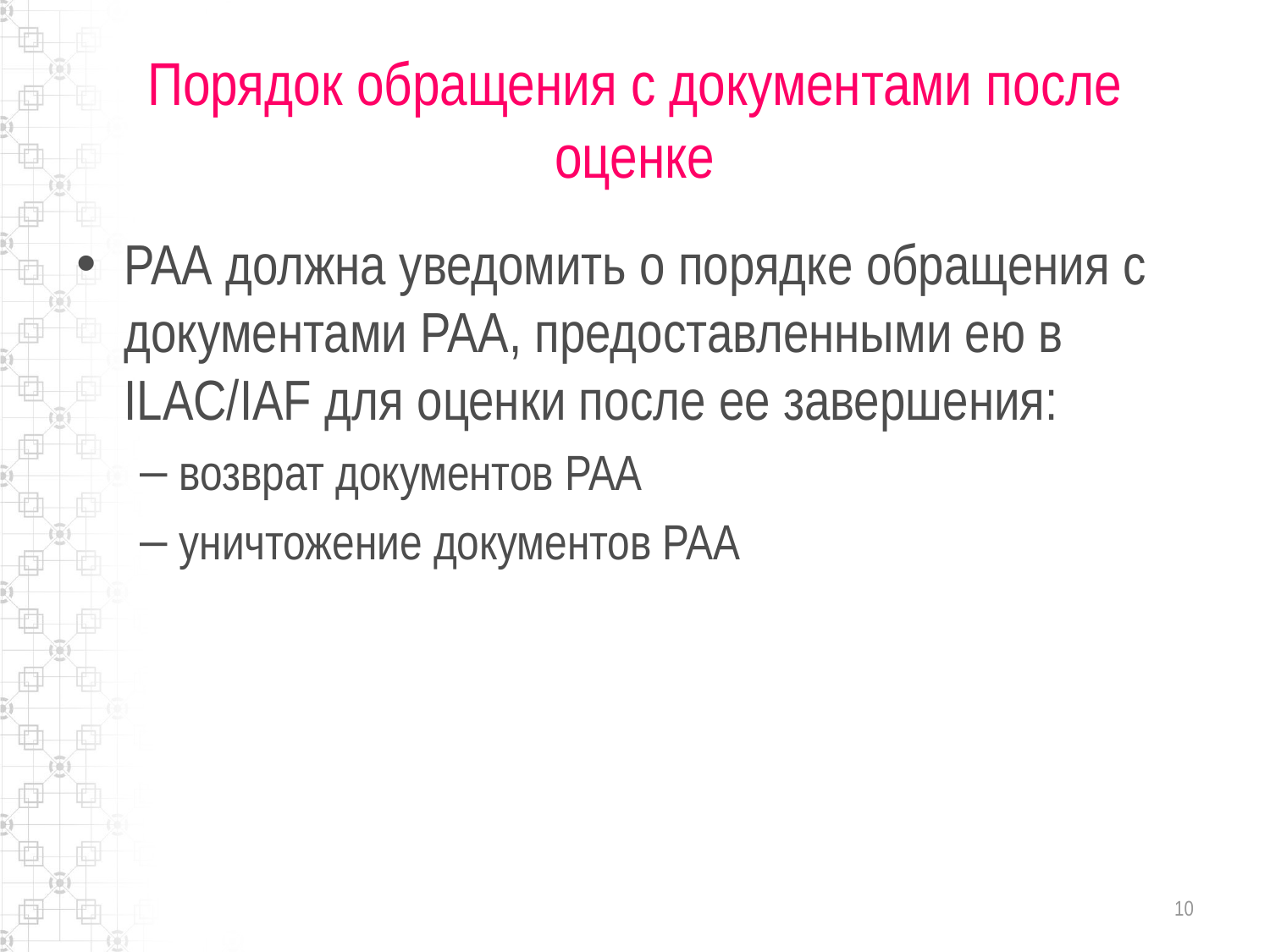

# Порядок обращения с документами после оценке
РАА должна уведомить о порядке обращения с документами РАА, предоставленными ею в ILAC/IAF для оценки после ее завершения:
возврат документов РАА
уничтожение документов РАА
10